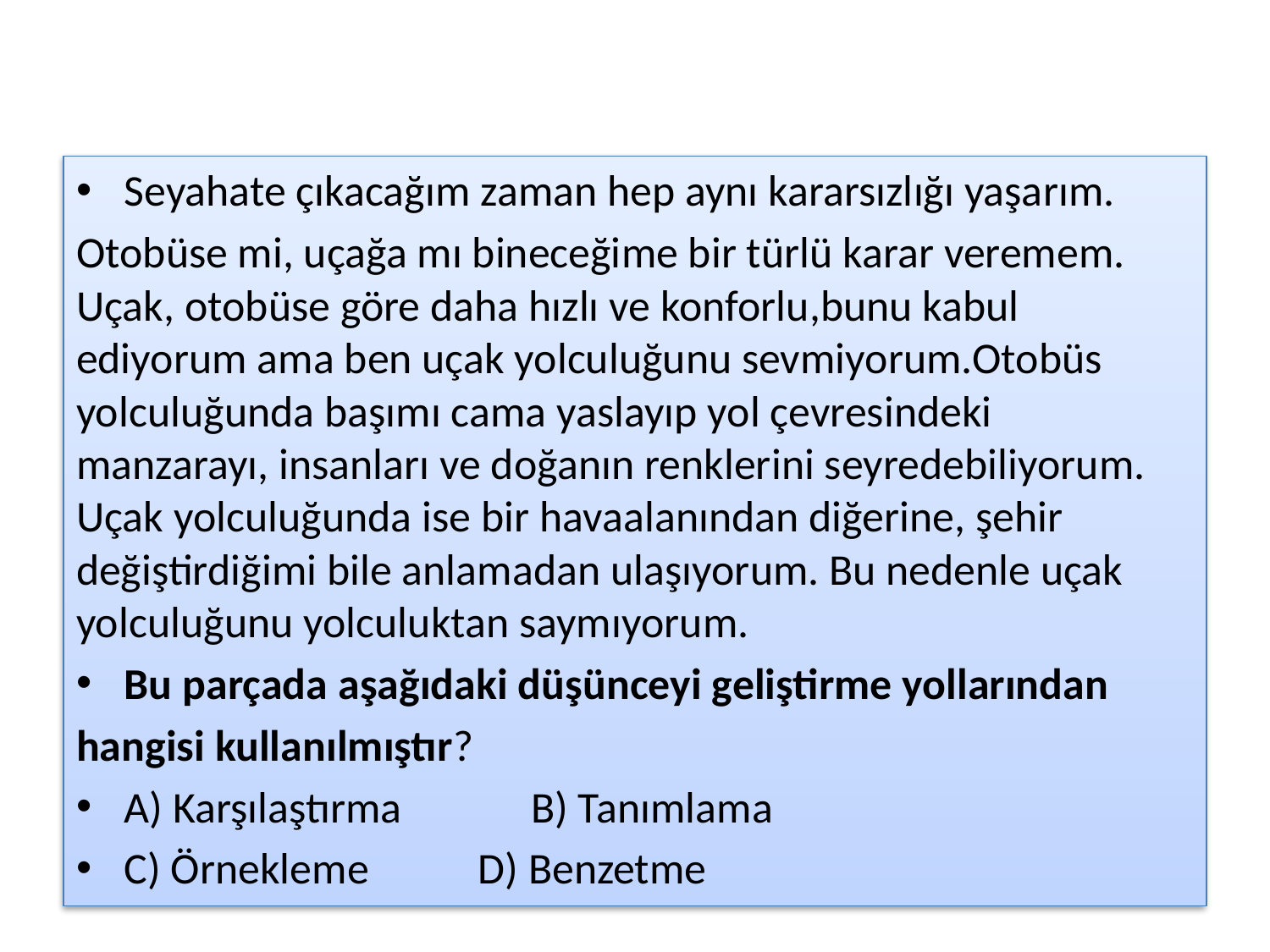

#
Seyahate çıkacağım zaman hep aynı kararsızlığı yaşarım.
Otobüse mi, uçağa mı bineceğime bir türlü karar veremem. Uçak, otobüse göre daha hızlı ve konforlu,bunu kabul ediyorum ama ben uçak yolculuğunu sevmiyorum.Otobüs yolculuğunda başımı cama yaslayıp yol çevresindeki manzarayı, insanları ve doğanın renklerini seyredebiliyorum. Uçak yolculuğunda ise bir havaalanından diğerine, şehir değiştirdiğimi bile anlamadan ulaşıyorum. Bu nedenle uçak yolculuğunu yolculuktan saymıyorum.
Bu parçada aşağıdaki düşünceyi geliştirme yollarından
hangisi kullanılmıştır?
A) Karşılaştırma             B) Tanımlama
C) Örnekleme           D) Benzetme